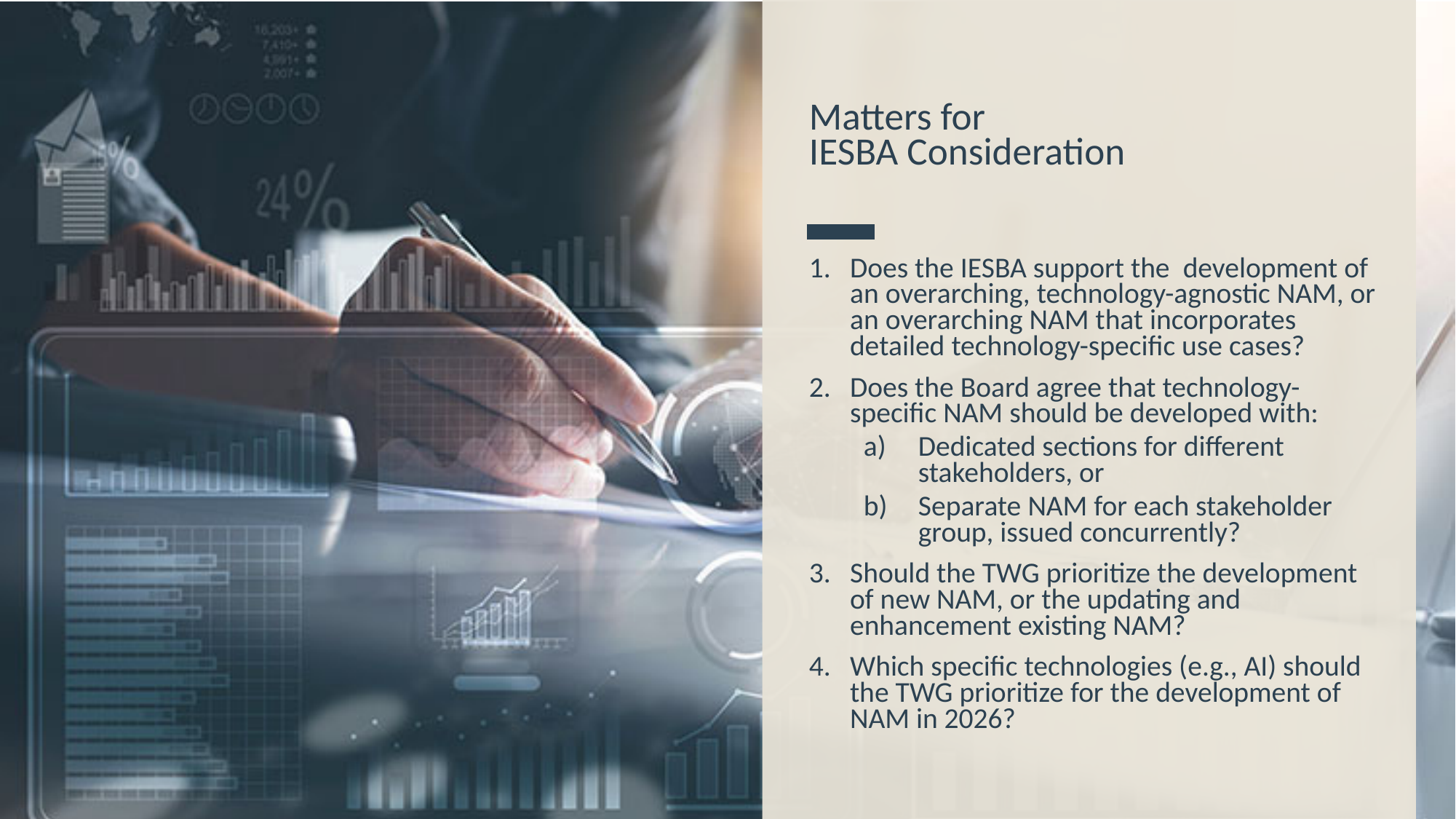

# Matters for IESBA Consideration
Does the IESBA support the  development of an overarching, technology-agnostic NAM, or an overarching NAM that incorporates  detailed technology-specific use cases?
Does the Board agree that technology-specific NAM should be developed with:
Dedicated sections for different stakeholders, or
Separate NAM for each stakeholder group, issued concurrently?
Should the TWG prioritize the development of new NAM, or the updating and enhancement existing NAM?
Which specific technologies (e.g., AI) should the TWG prioritize for the development of NAM in 2026?